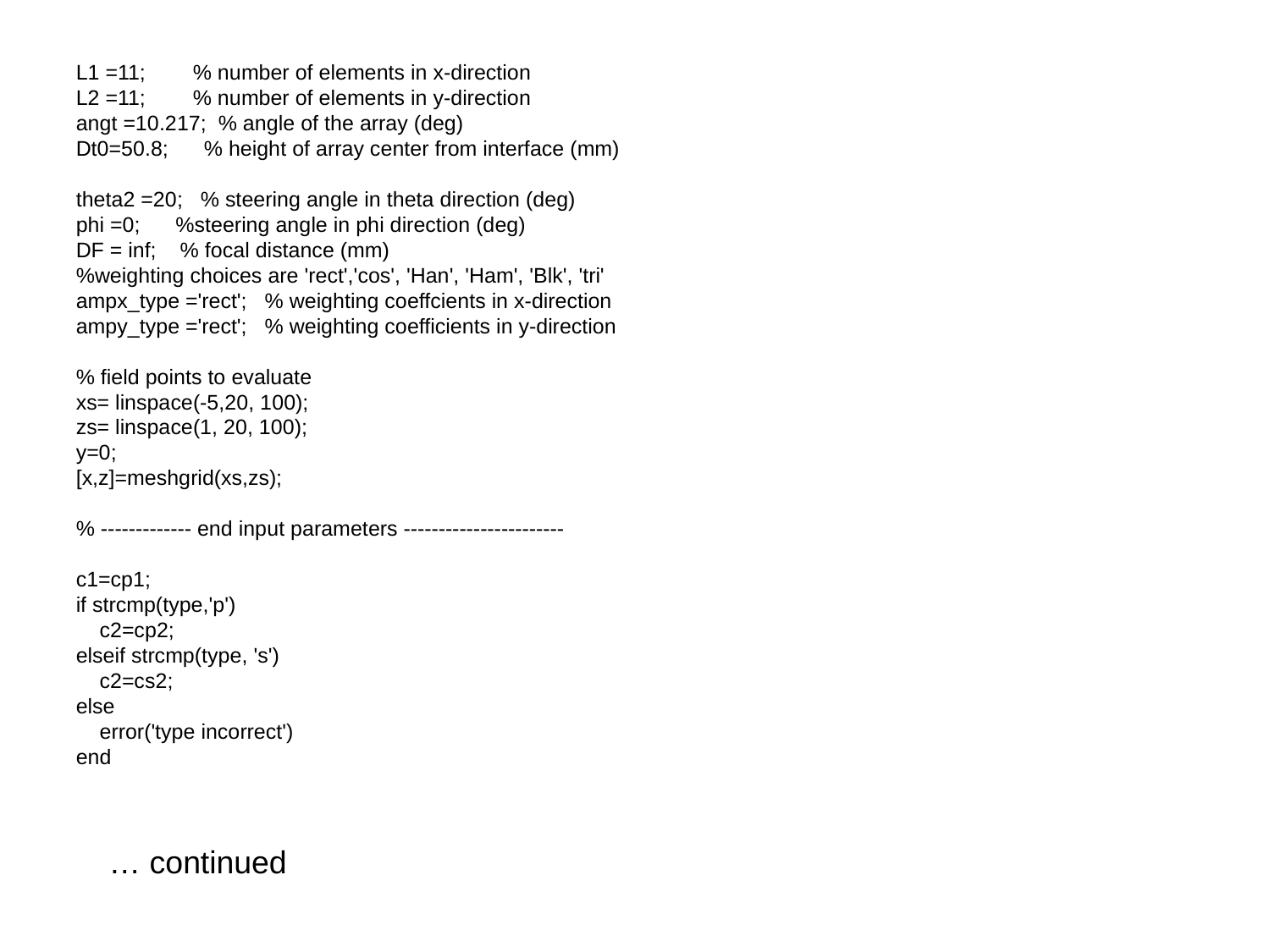

L1 =11;        % number of elements in x-direction
L2 =11;        % number of elements in y-direction
angt =10.217;  % angle of the array (deg)
Dt0=50.8;      % height of array center from interface (mm)

theta2 =20;   % steering angle in theta direction (deg)
phi =0;      %steering angle in phi direction (deg)
DF = inf;    % focal distance (mm)
%weighting choices are 'rect','cos', 'Han', 'Ham', 'Blk', 'tri'
ampx_type ='rect';   % weighting coeffcients in x-direction
ampy_type ='rect';   % weighting coefficients in y-direction

% field points to evaluate
xs= linspace(-5,20, 100);
zs= linspace(1, 20, 100);
y=0;
[x,z]=meshgrid(xs,zs);

% ------------- end input parameters -----------------------

c1=cp1;
if strcmp(type,'p')
    c2=cp2;
elseif strcmp(type, 's')
    c2=cs2;
else
    error('type incorrect')
end

… continued